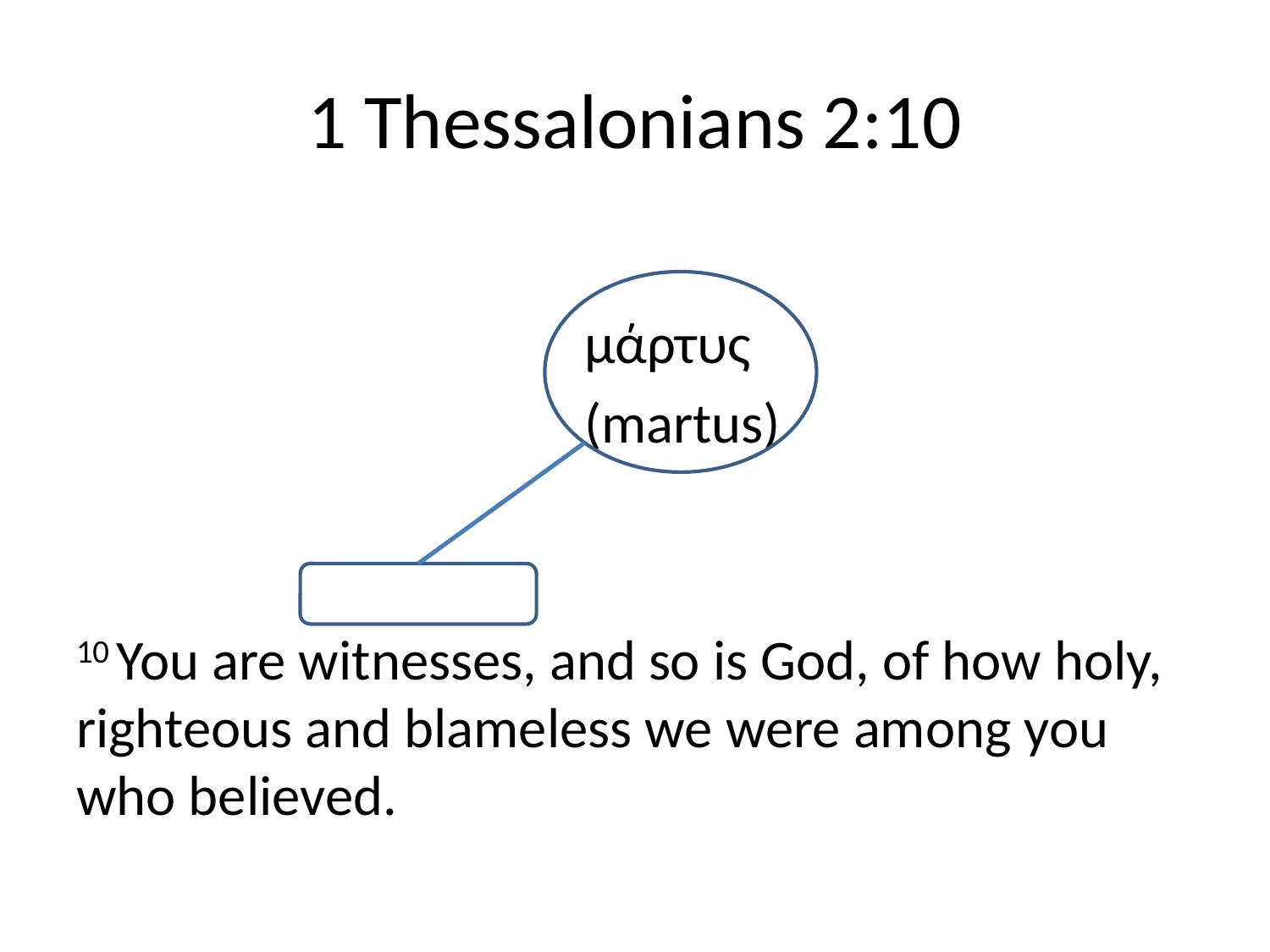

# 1 Thessalonians 2:10

				μάρτυς
				(martus)

10 You are witnesses, and so is God, of how holy, righteous and blameless we were among you who believed.